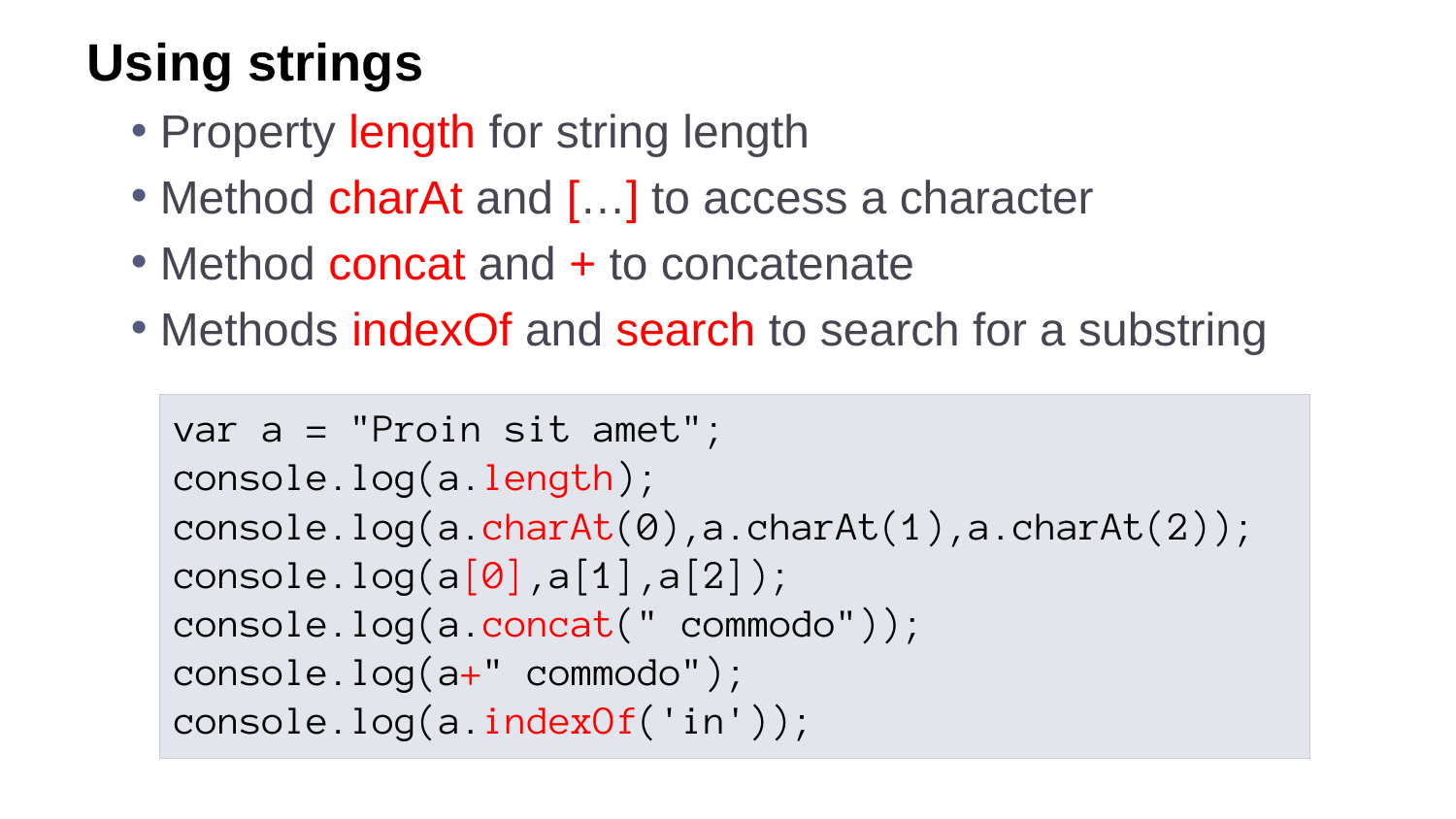

Using strings
Property length for string length
Method charAt and […] to access a character
Method concat and + to concatenate
Methods indexOf and search to search for a substring

var a = "Proin sit amet";
console.log(a.length);
console.log(a.charAt(0),a.charAt(1),a.charAt(2));
console.log(a[0],a[1],a[2]);
console.log(a.concat(" commodo"));
console.log(a+" commodo");
console.log(a.indexOf('in'));